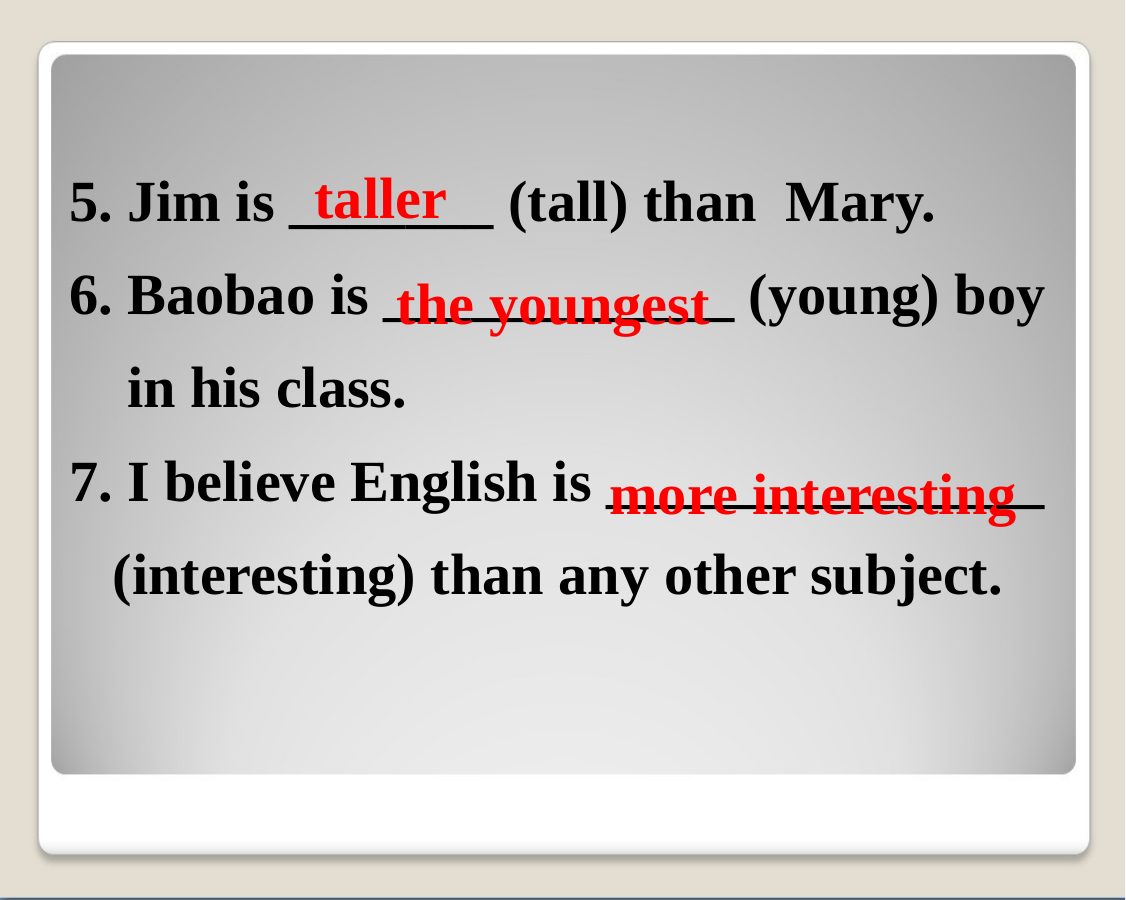

taller
5. Jim is _______ (tall) than  Mary.
6. Baobao is ____________ (young) boy
    in his class.
7. I believe English is _______________
   (interesting) than any other subject.
the youngest
more interesting